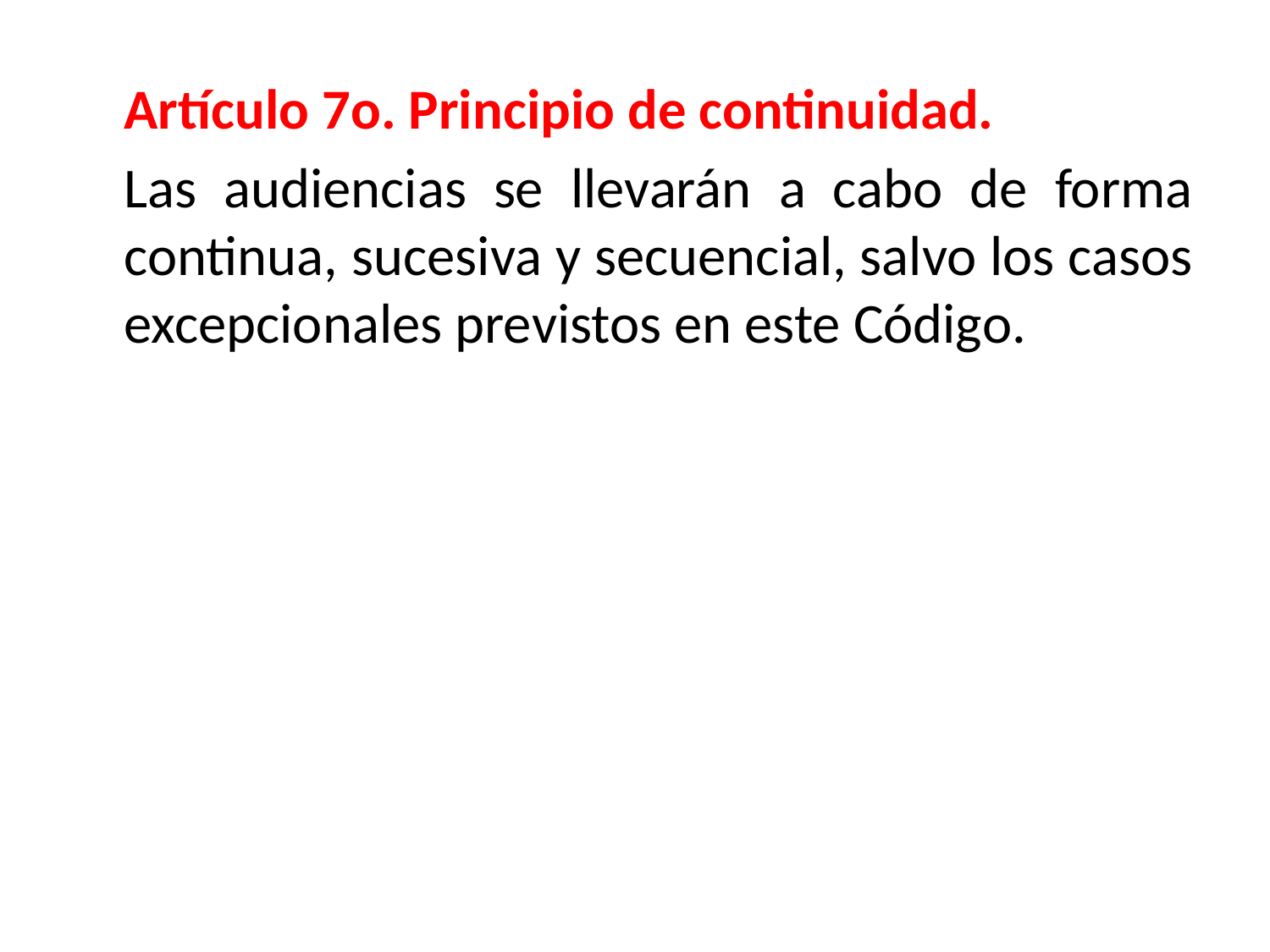

Artículo 7o. Principio de continuidad.
	Las audiencias se llevarán a cabo de forma continua, sucesiva y secuencial, salvo los casos excepcionales previstos en este Código.